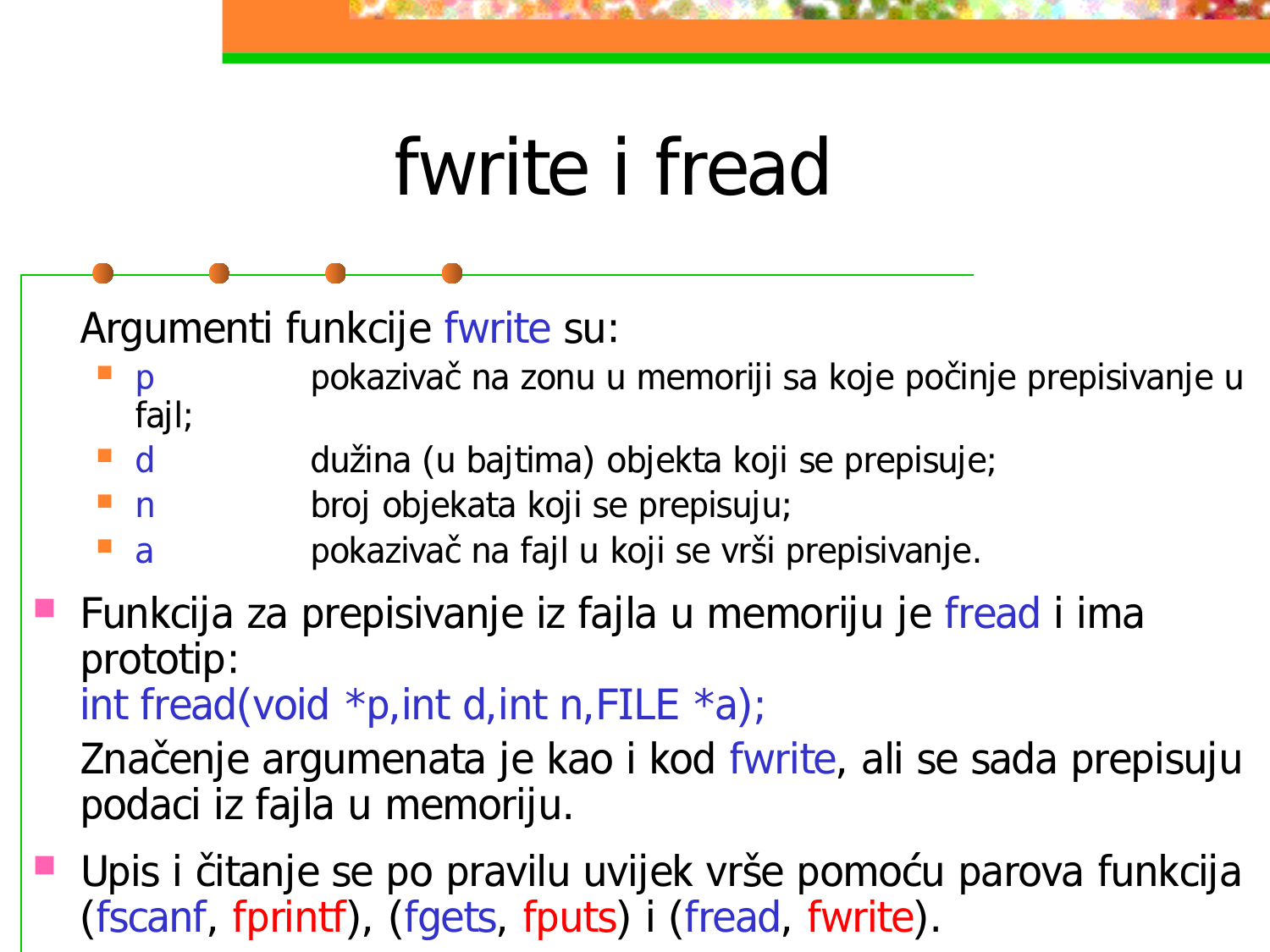

# fwrite i fread
	Argumenti funkcije fwrite su:
p	pokazivač na zonu u memoriji sa koje počinje prepisivanje u fajl;
d	dužina (u bajtima) objekta koji se prepisuje;
n	broj objekata koji se prepisuju;
a	pokazivač na fajl u koji se vrši prepisivanje.
Funkcija za prepisivanje iz fajla u memoriju je fread i ima prototip:
int fread(void *p,int d,int n,FILE *a);
	Značenje argumenata je kao i kod fwrite, ali se sada prepisuju podaci iz fajla u memoriju.
Upis i čitanje se po pravilu uvijek vrše pomoću parova funkcija (fscanf, fprintf), (fgets, fputs) i (fread, fwrite).